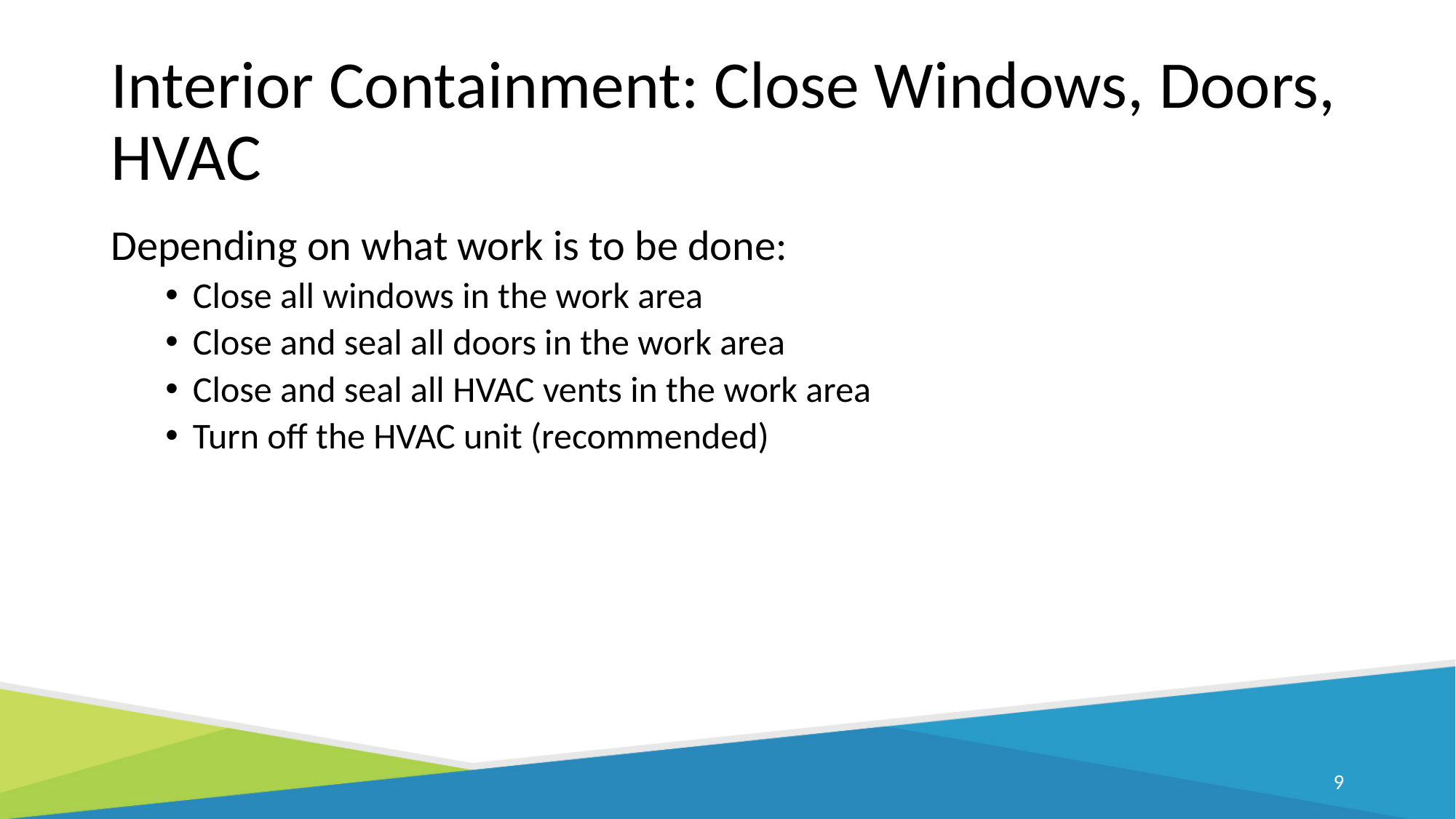

# Interior Containment: Close Windows, Doors, HVAC
Depending on what work is to be done:
Close all windows in the work area
Close and seal all doors in the work area
Close and seal all HVAC vents in the work area
Turn off the HVAC unit (recommended)
9